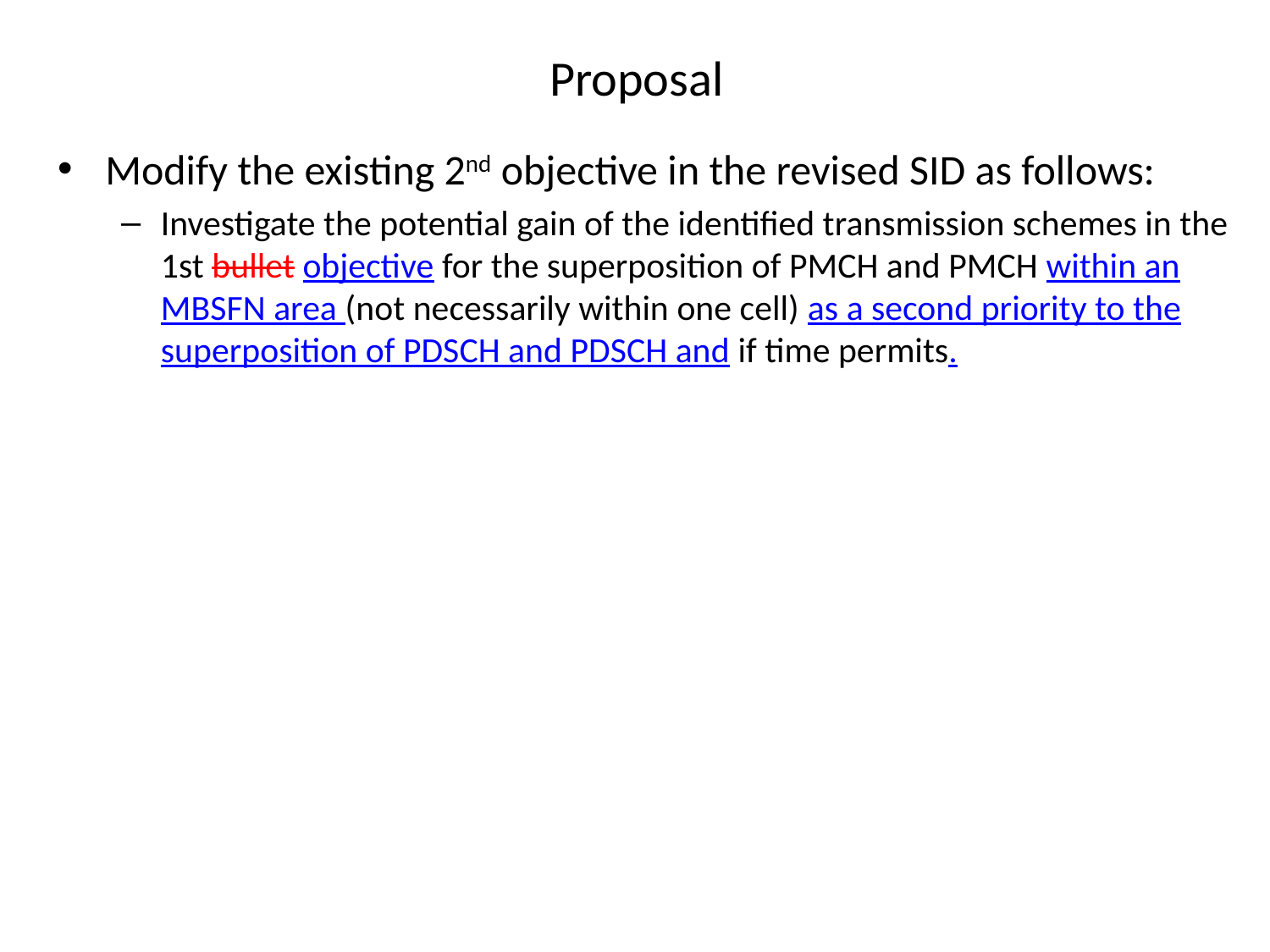

# Proposal
Modify the existing 2nd objective in the revised SID as follows:
Investigate the potential gain of the identified transmission schemes in the 1st bullet objective for the superposition of PMCH and PMCH within an MBSFN area (not necessarily within one cell) as a second priority to the superposition of PDSCH and PDSCH and if time permits.